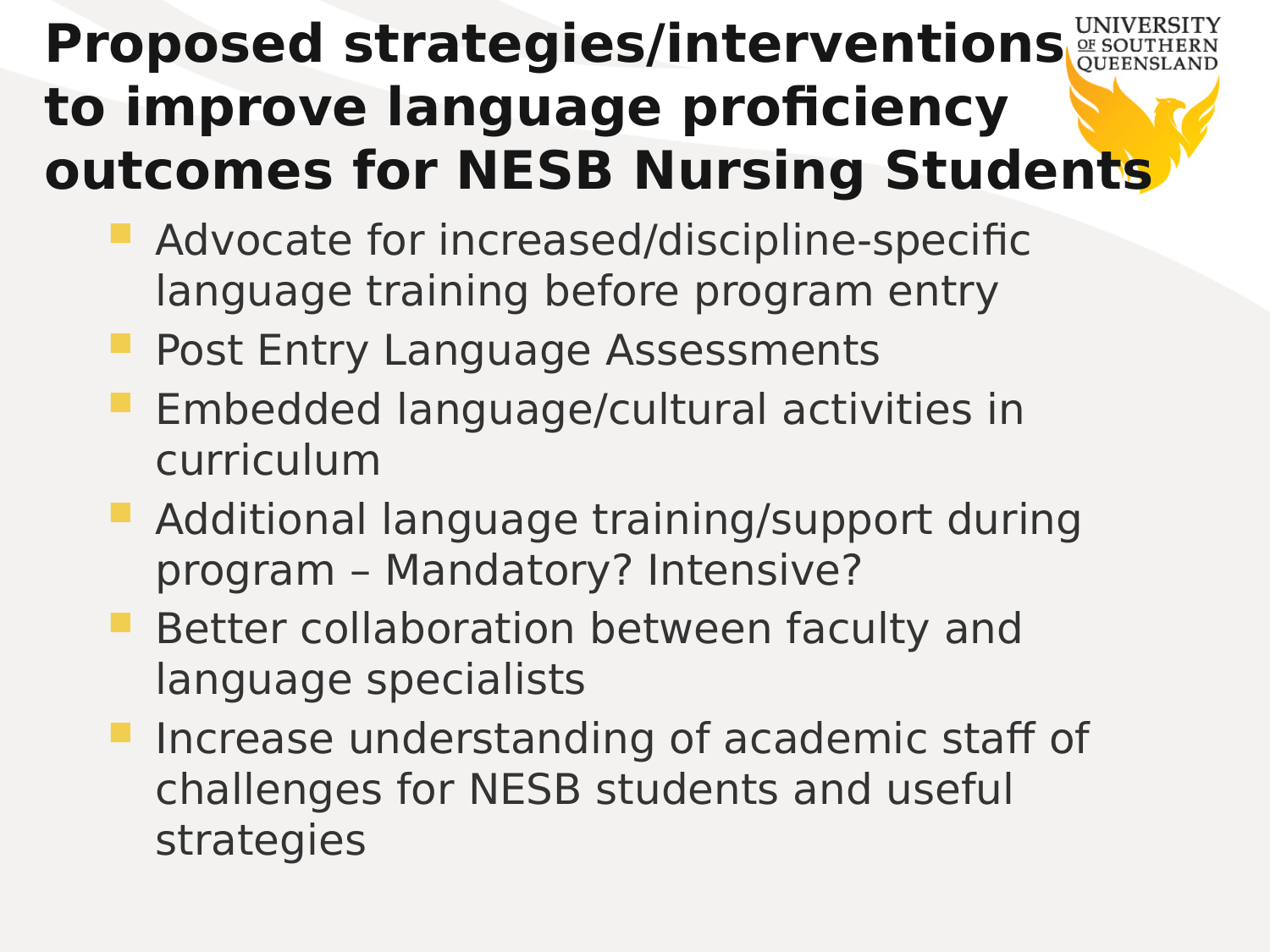

# Proposed strategies/interventions  to improve language proficiency outcomes for NESB Nursing Students
Advocate for increased/discipline-specific language training before program entry
Post Entry Language Assessments
Embedded language/cultural activities in curriculum
Additional language training/support during program – Mandatory? Intensive?
Better collaboration between faculty and language specialists
Increase understanding of academic staff of challenges for NESB students and useful strategies